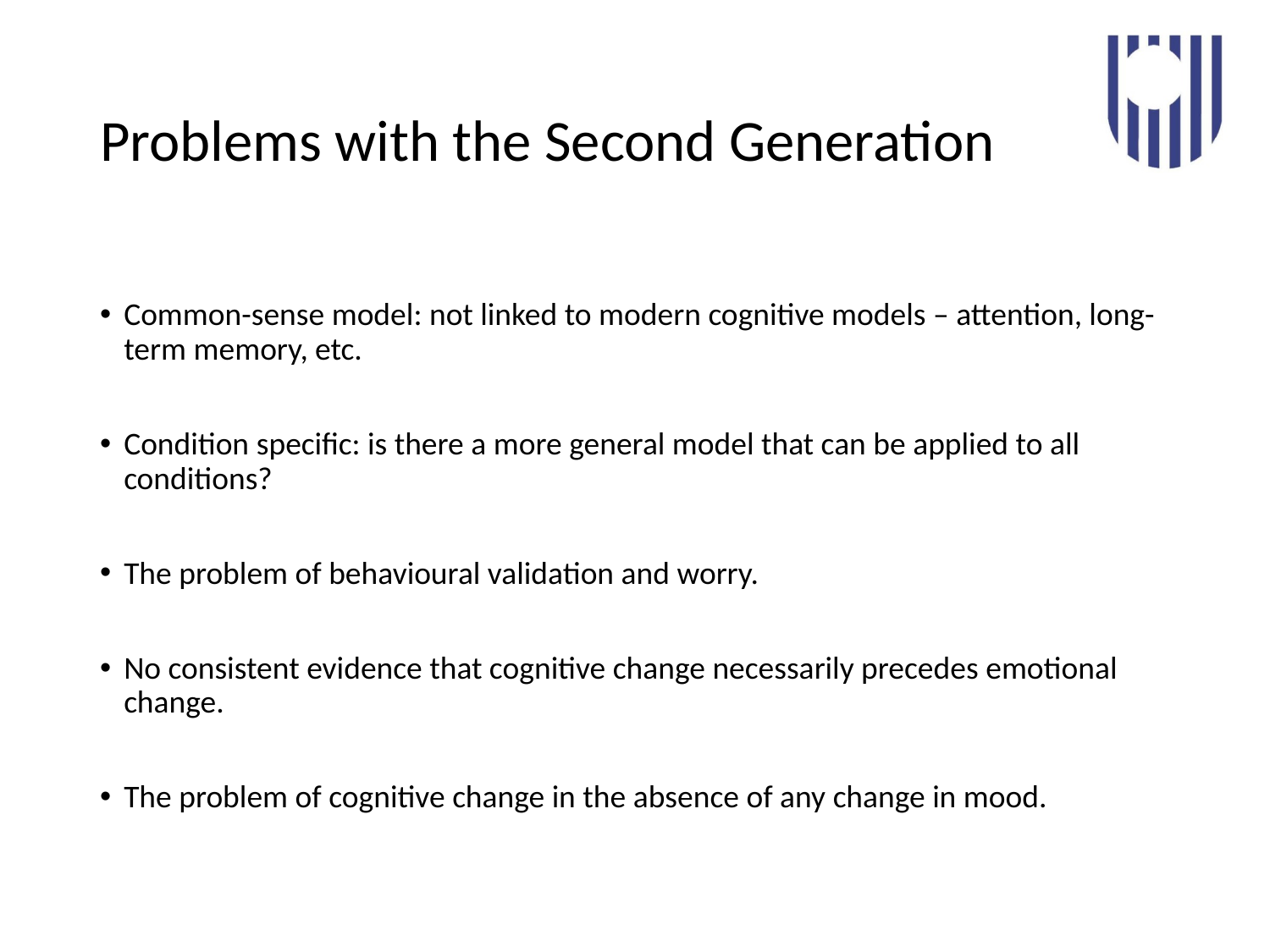

# Problems with the Second Generation

Common-sense model: not linked to modern cognitive models – attention, long-term memory, etc.

Condition specific: is there a more general model that can be applied to all conditions?

The problem of behavioural validation and worry.

No consistent evidence that cognitive change necessarily precedes emotional change.

The problem of cognitive change in the absence of any change in mood.